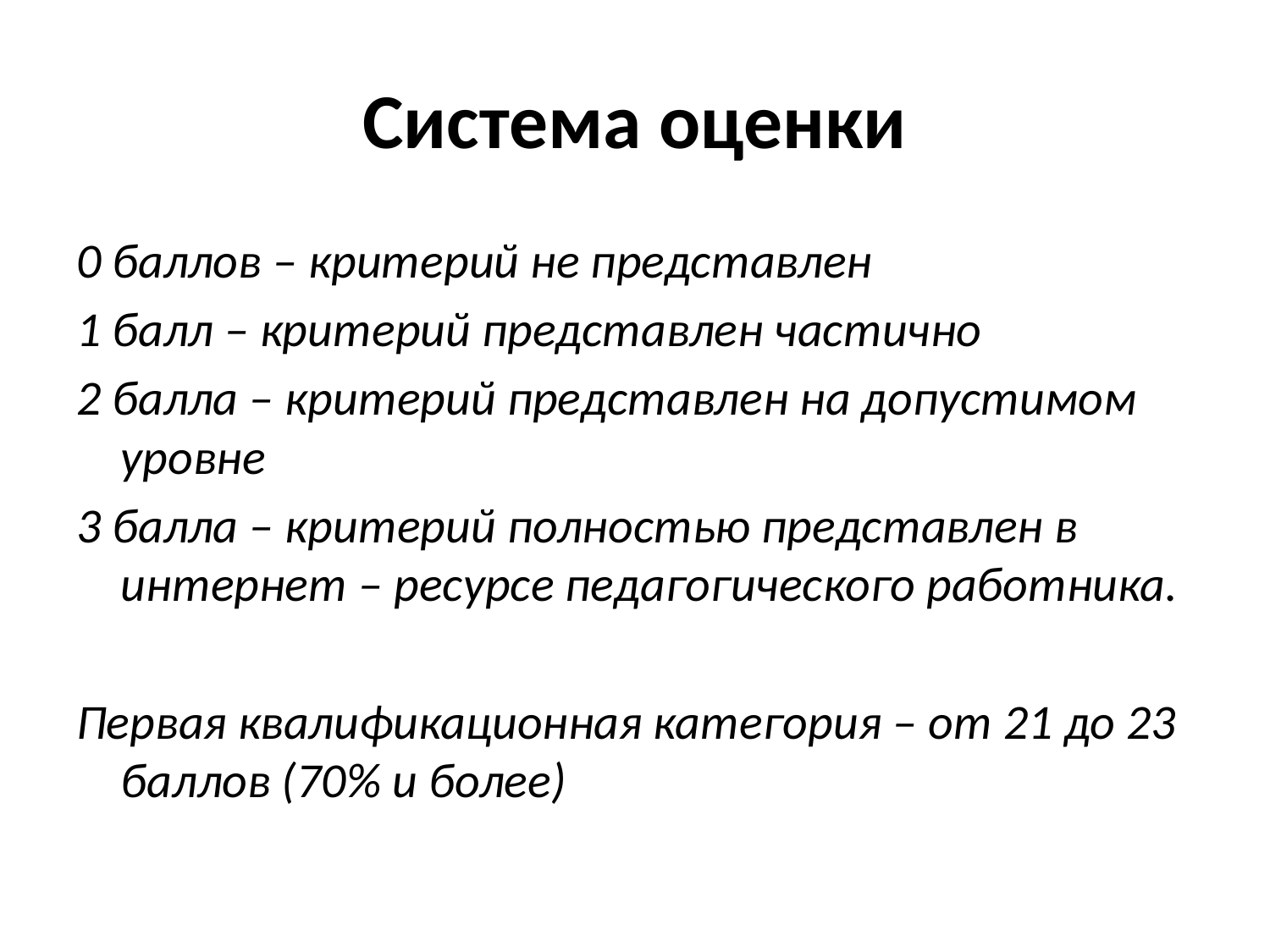

# Система оценки
0 баллов – критерий не представлен
1 балл – критерий представлен частично
2 балла – критерий представлен на допустимом уровне
3 балла – критерий полностью представлен в интернет – ресурсе педагогического работника.

Первая квалификационная категория – от 21 до 23 баллов (70% и более)